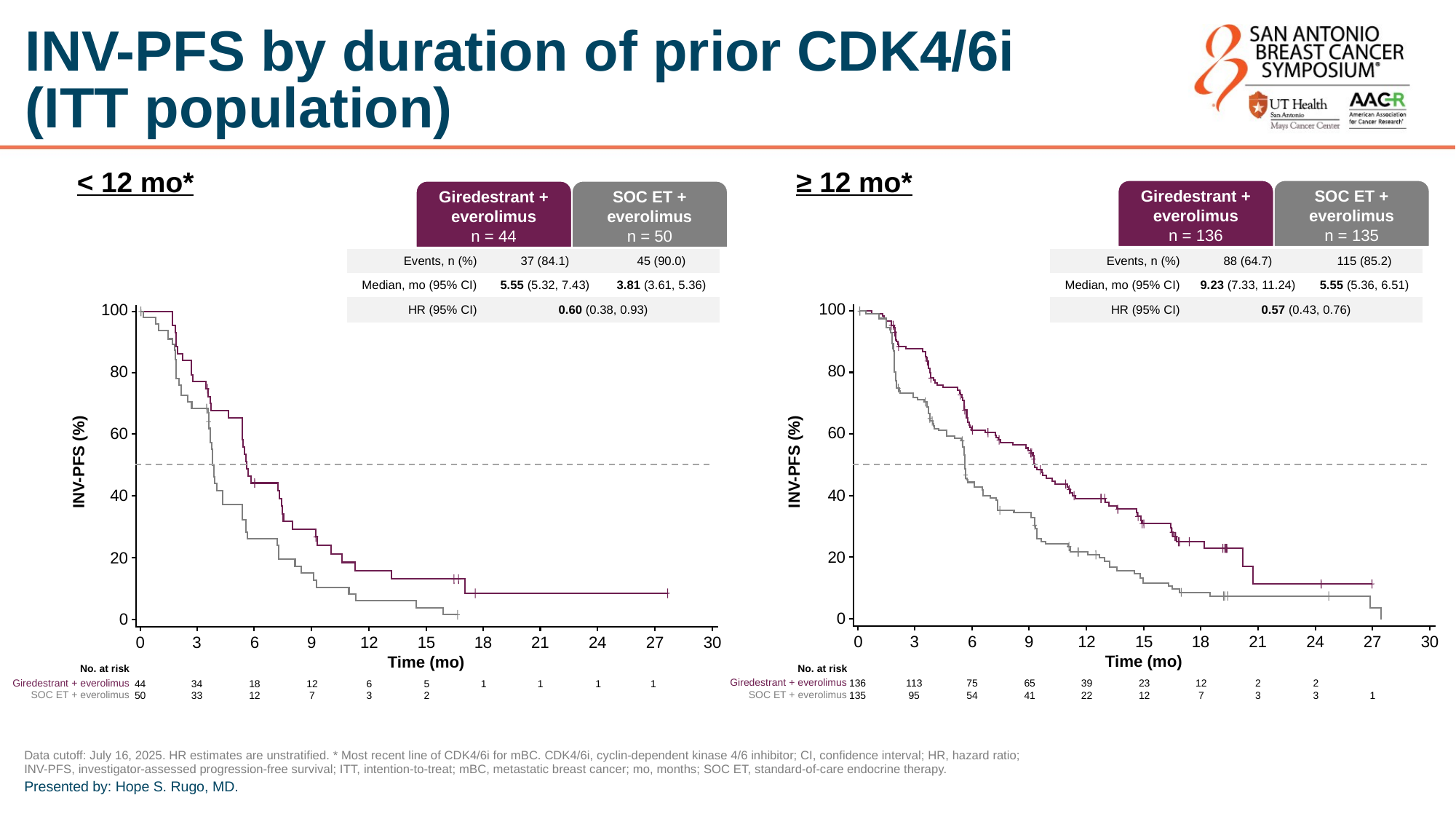

# INV-PFS by duration of prior CDK4/6i (ITT population)
≥ 12 mo*
Giredestrant + everolimus
n = 136
SOC ET + everolimus
n = 135
|  | Giredestrant + everolimus (n = 102) | SOC ET + everolimus (n = 105) |
| --- | --- | --- |
| Events, n (%) | 88 (64.7) | 115 (85.2) |
| Median, mo (95% CI) | 9.23 (7.33, 11.24) | 5.55 (5.36, 6.51) |
| HR (95% CI) | 0.57 (0.43, 0.76) |  |
Giredestrant + everolimus
n = 44
SOC ET + everolimus
n = 50
|  | Giredestrant + everolimus (n = 102) | SOC ET + everolimus (n = 105) |
| --- | --- | --- |
| Events, n (%) | 37 (84.1) | 45 (90.0) |
| Median, mo (95% CI) | 5.55 (5.32, 7.43) | 3.81 (3.61, 5.36) |
| HR (95% CI) | 0.60 (0.38, 0.93) |  |
100
80
60
INV-PFS (%)
40
20
0
100
80
60
INV-PFS (%)
40
20
0
3
6
9
12
15
18
21
24
27
30
Time (mo)
0
3
6
9
12
15
18
21
24
27
30
Time (mo)
No. at risk
Giredestrant + everolimus
SOC ET + everolimus
136
135
113
95
75
54
65
41
39
22
23
12
12
7
2
3
2
3
No. at risk
Giredestrant + everolimus
SOC ET + everolimus
6
3
34
33
18
12
12
7
5
2
1
1
1
1
44
50

1

0
< 12 mo*
Data cutoff: July 16, 2025. HR estimates are unstratified. * Most recent line of CDK4/6i for mBC. CDK4/6i, cyclin-dependent kinase 4/6 inhibitor; CI, confidence interval; HR, hazard ratio;
INV-PFS, investigator-assessed progression-free survival; ITT, intention-to-treat; mBC, metastatic breast cancer; mo, months; SOC ET, standard-of-care endocrine therapy.
Presented by: Hope S. Rugo, MD.